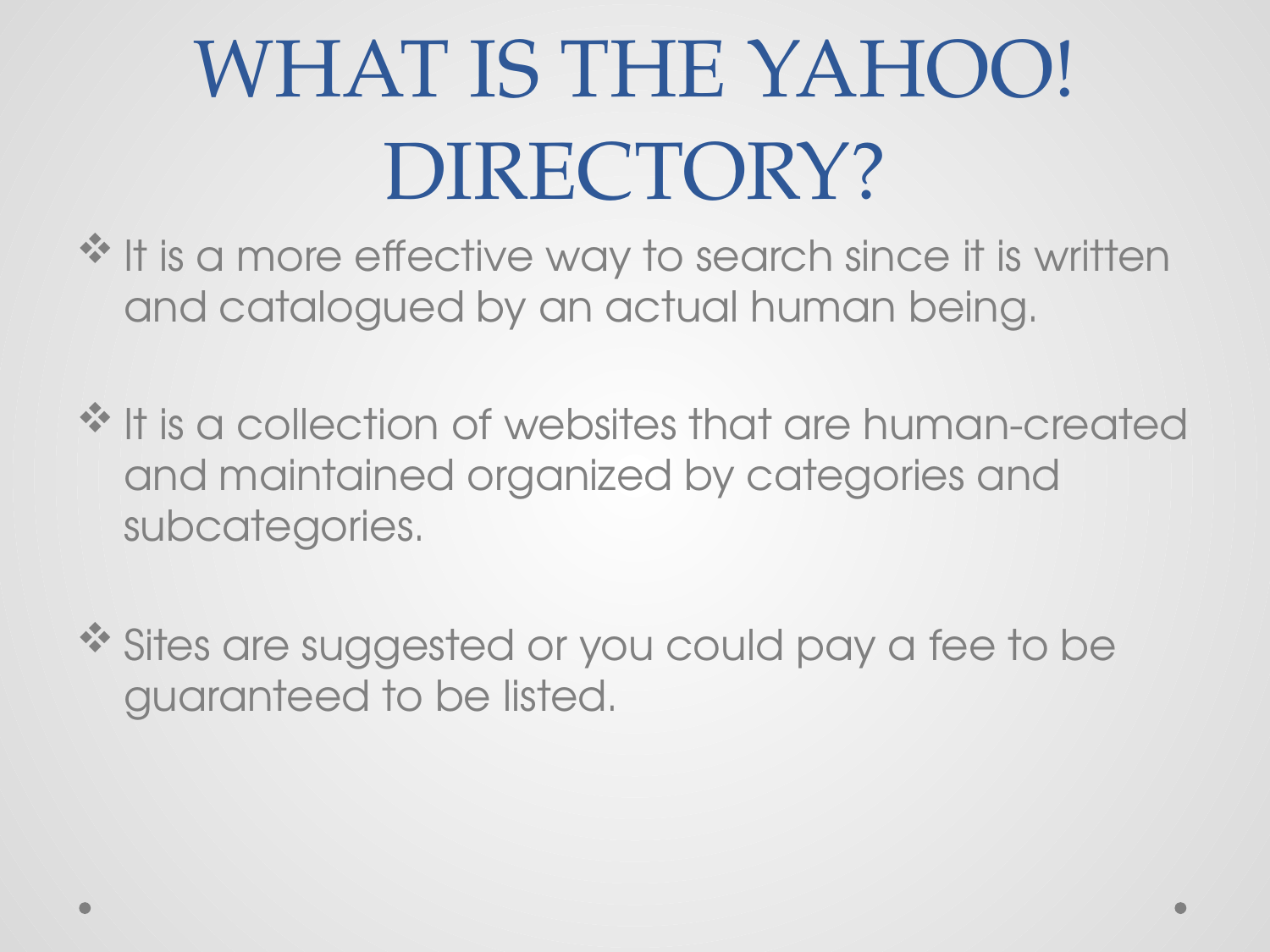

# WHAT IS THE YAHOO! DIRECTORY?
It is a more effective way to search since it is written and catalogued by an actual human being.

It is a collection of websites that are human-created and maintained organized by categories and subcategories.

Sites are suggested or you could pay a fee to be guaranteed to be listed.